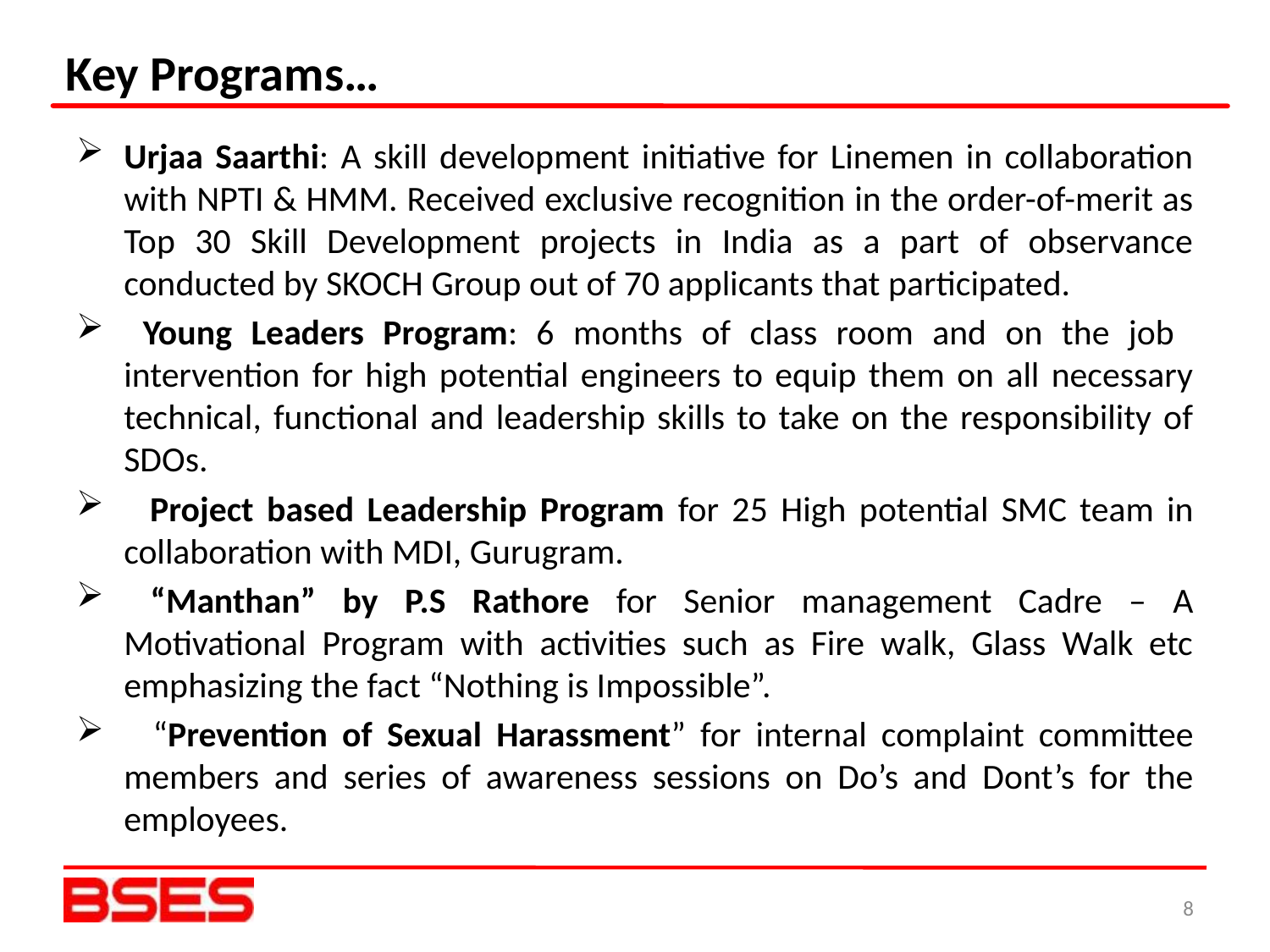

# Key Programs…
Urjaa Saarthi: A skill development initiative for Linemen in collaboration with NPTI & HMM. Received exclusive recognition in the order-of-merit as Top 30 Skill Development projects in India as a part of observance conducted by SKOCH Group out of 70 applicants that participated.
 Young Leaders Program: 6 months of class room and on the job  intervention for high potential engineers to equip them on all necessary technical, functional and leadership skills to take on the responsibility of SDOs.
  Project based Leadership Program for 25 High potential SMC team in collaboration with MDI, Gurugram.
 “Manthan” by P.S Rathore for Senior management Cadre – A Motivational Program with activities such as Fire walk, Glass Walk etc emphasizing the fact “Nothing is Impossible”.
  “Prevention of Sexual Harassment” for internal complaint committee members and series of awareness sessions on Do’s and Dont’s for the employees.

8